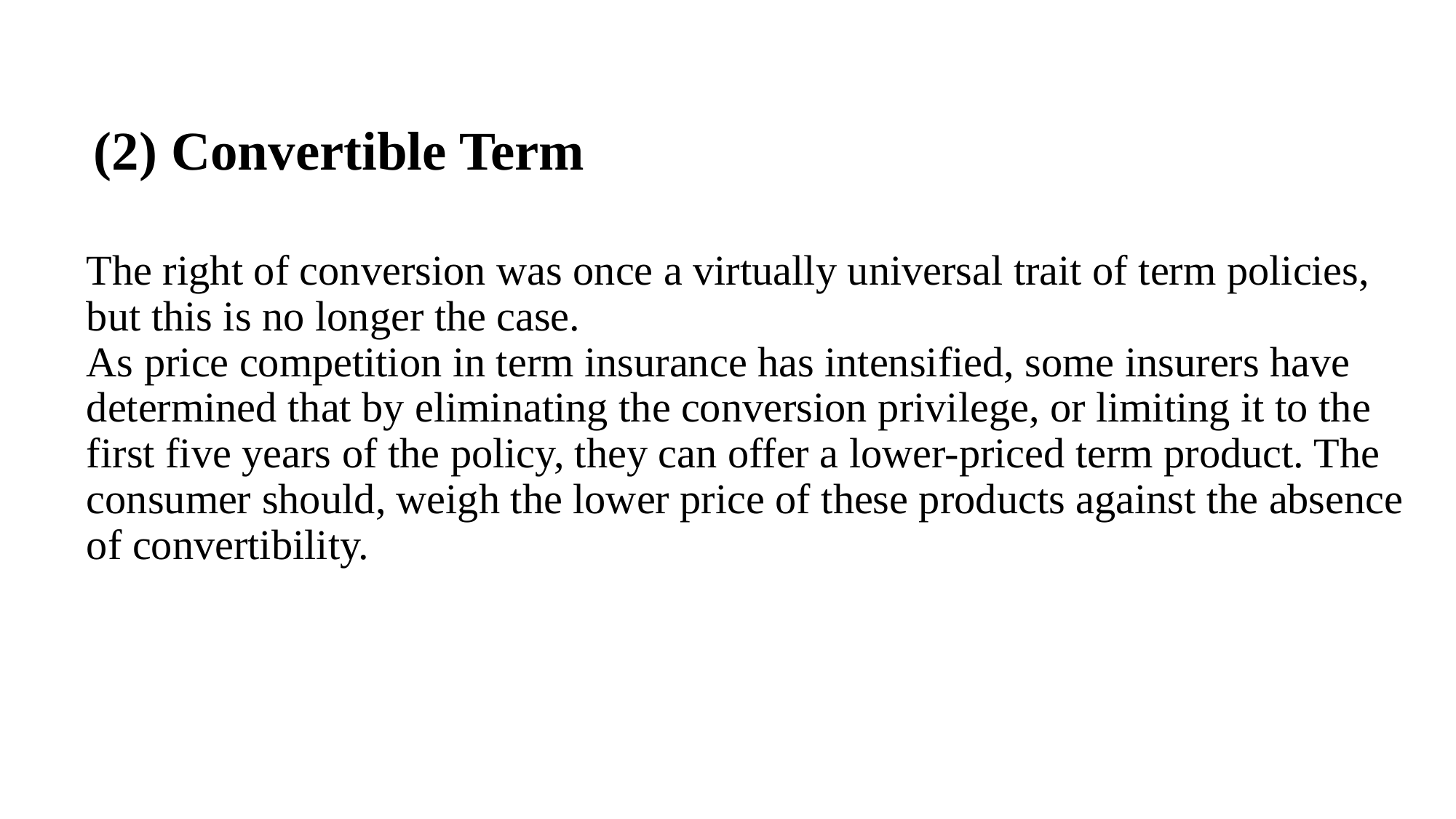

# (2) Convertible Term
The right of conversion was once a virtually universal trait of term policies, but this is no longer the case.
As price competition in term insurance has intensified, some insurers have determined that by eliminating the conversion privilege, or limiting it to the first five years of the policy, they can offer a lower-priced term product. The consumer should, weigh the lower price of these products against the absence of convertibility.